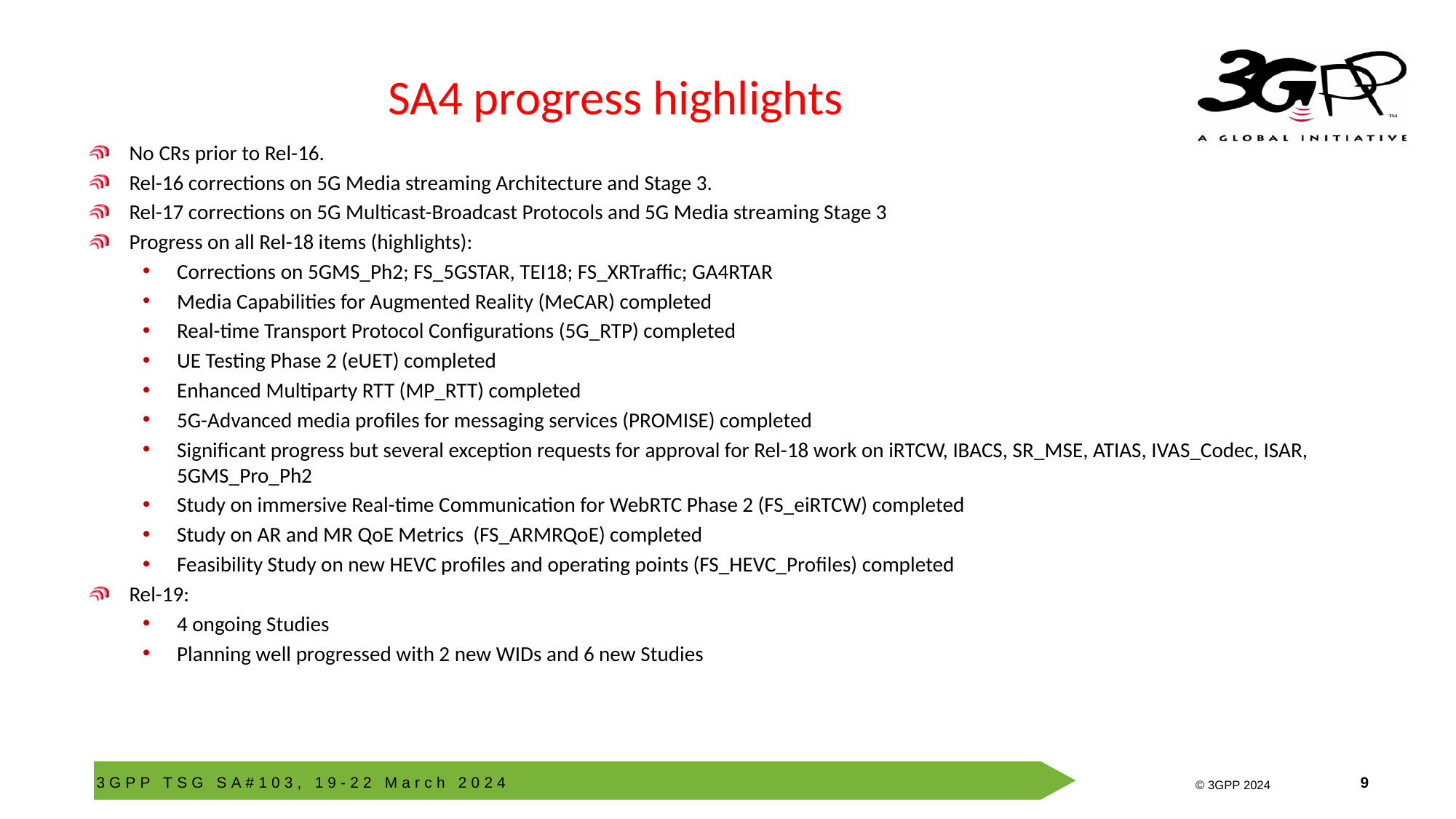

# SA4 progress highlights
No CRs prior to Rel-16.
Rel-16 corrections on 5G Media streaming Architecture and Stage 3.
Rel-17 corrections on 5G Multicast-Broadcast Protocols and 5G Media streaming Stage 3
Progress on all Rel-18 items (highlights):
Corrections on 5GMS_Ph2; FS_5GSTAR, TEI18; FS_XRTraffic; GA4RTAR
Media Capabilities for Augmented Reality (MeCAR) completed
Real-time Transport Protocol Configurations (5G_RTP) completed
UE Testing Phase 2 (eUET) completed
Enhanced Multiparty RTT (MP_RTT) completed
5G-Advanced media profiles for messaging services (PROMISE) completed
Significant progress but several exception requests for approval for Rel-18 work on iRTCW, IBACS, SR_MSE, ATIAS, IVAS_Codec, ISAR, 5GMS_Pro_Ph2
Study on immersive Real-time Communication for WebRTC Phase 2 (FS_eiRTCW) completed
Study on AR and MR QoE Metrics  (FS_ARMRQoE) completed
Feasibility Study on new HEVC profiles and operating points (FS_HEVC_Profiles) completed
Rel-19:
4 ongoing Studies
Planning well progressed with 2 new WIDs and 6 new Studies